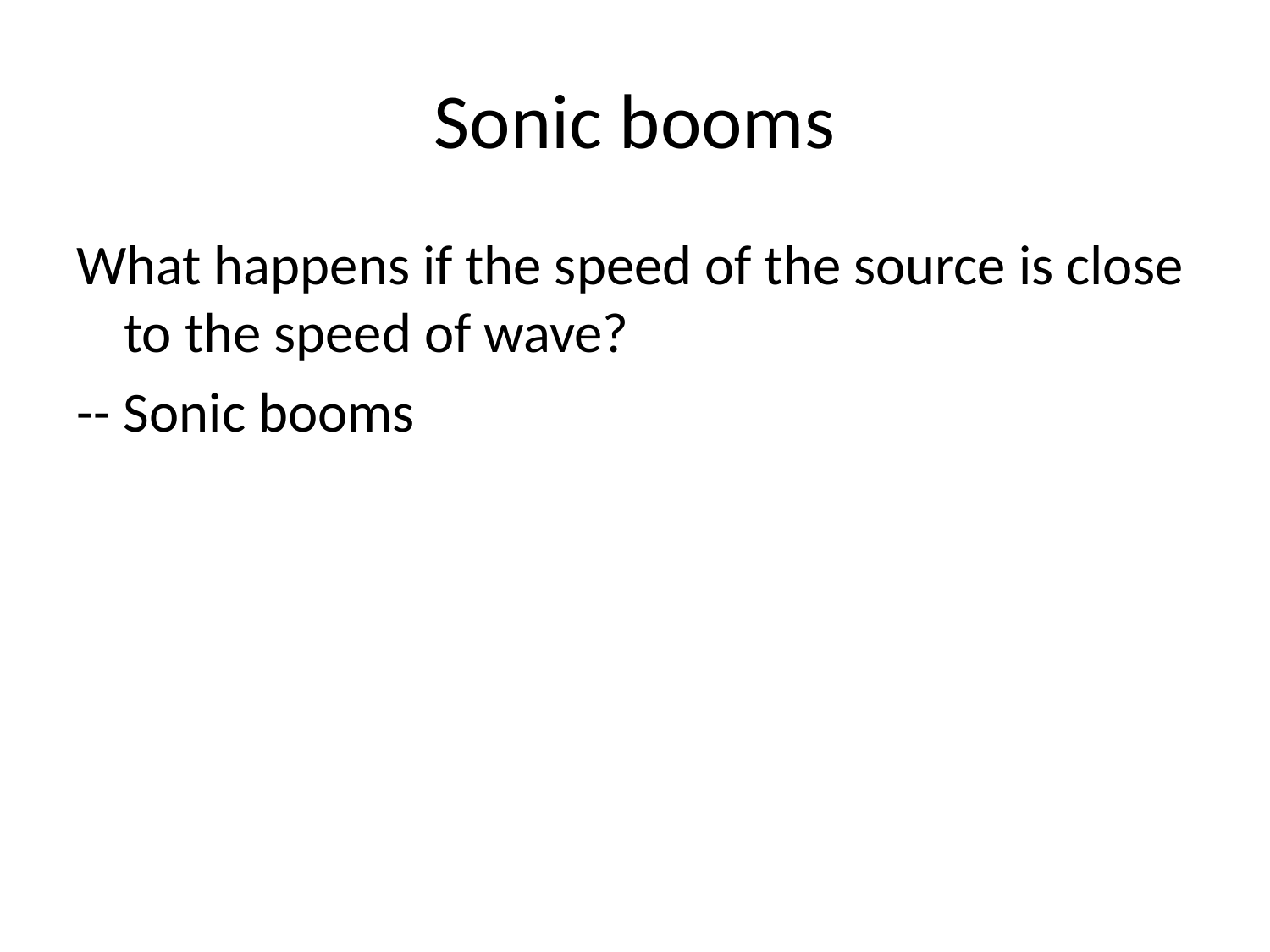

# Sonic booms
What happens if the speed of the source is close to the speed of wave?
-- Sonic booms